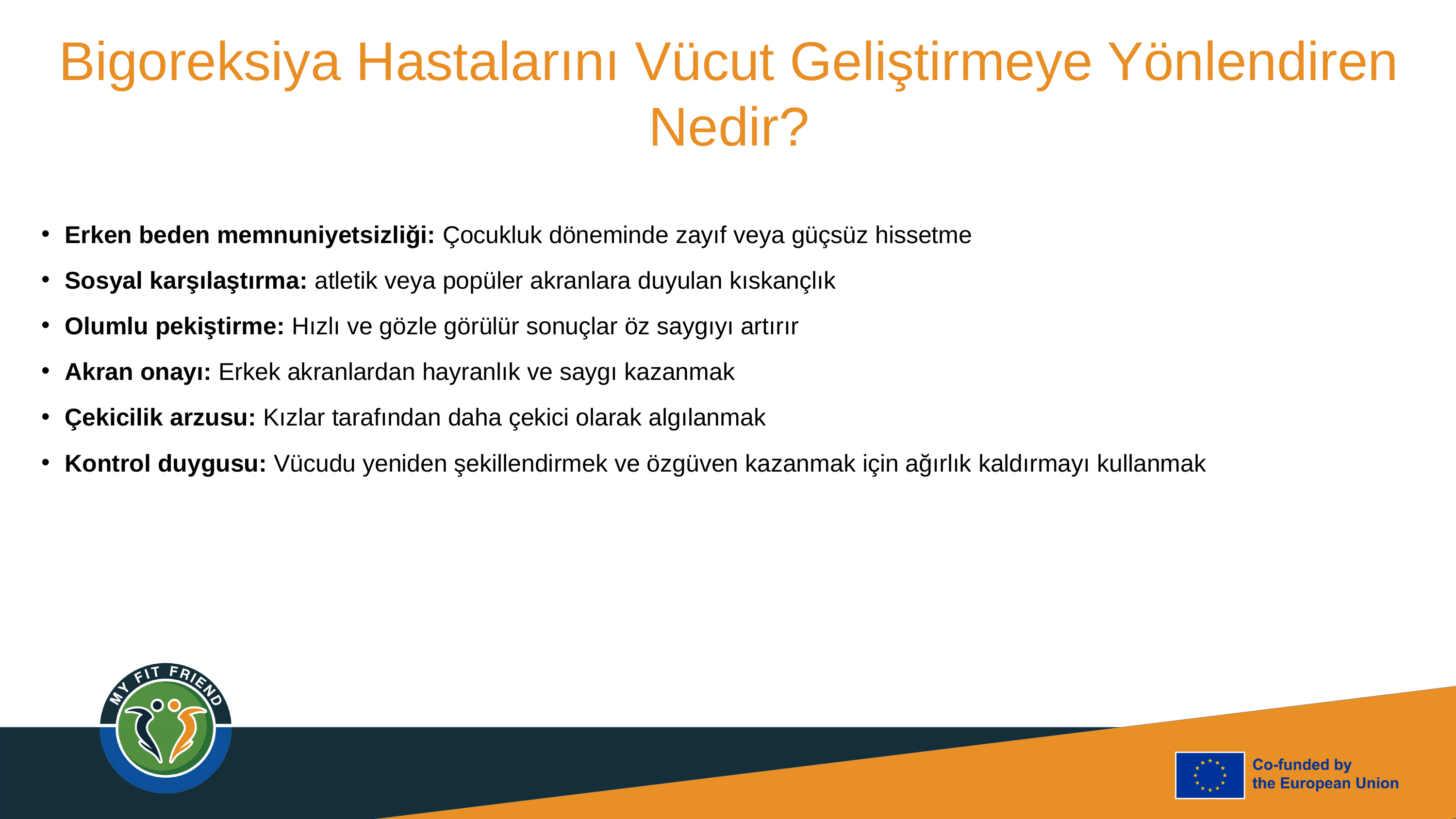

Bigoreksiya Hastalarını Vücut Geliştirmeye Yönlendiren Nedir?

Erken beden memnuniyetsizliği: Çocukluk döneminde zayıf veya güçsüz hissetme
Sosyal karşılaştırma: atletik veya popüler akranlara duyulan kıskançlık
Olumlu pekiştirme: Hızlı ve gözle görülür sonuçlar öz saygıyı artırır
Akran onayı: Erkek akranlardan hayranlık ve saygı kazanmak
Çekicilik arzusu: Kızlar tarafından daha çekici olarak algılanmak
Kontrol duygusu: Vücudu yeniden şekillendirmek ve özgüven kazanmak için ağırlık kaldırmayı kullanmak